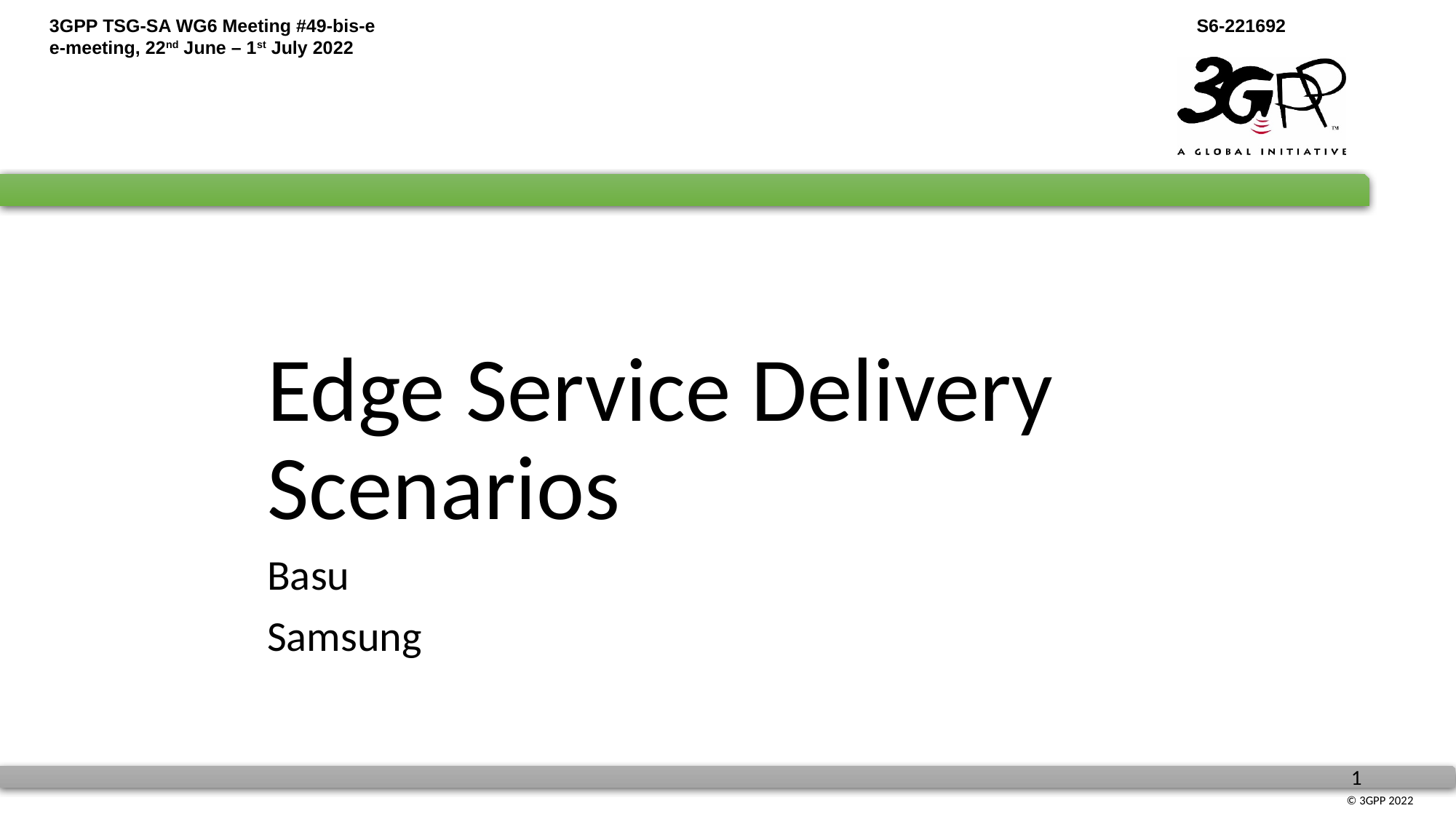

# Edge Service Delivery  Scenarios
Basu
Samsung